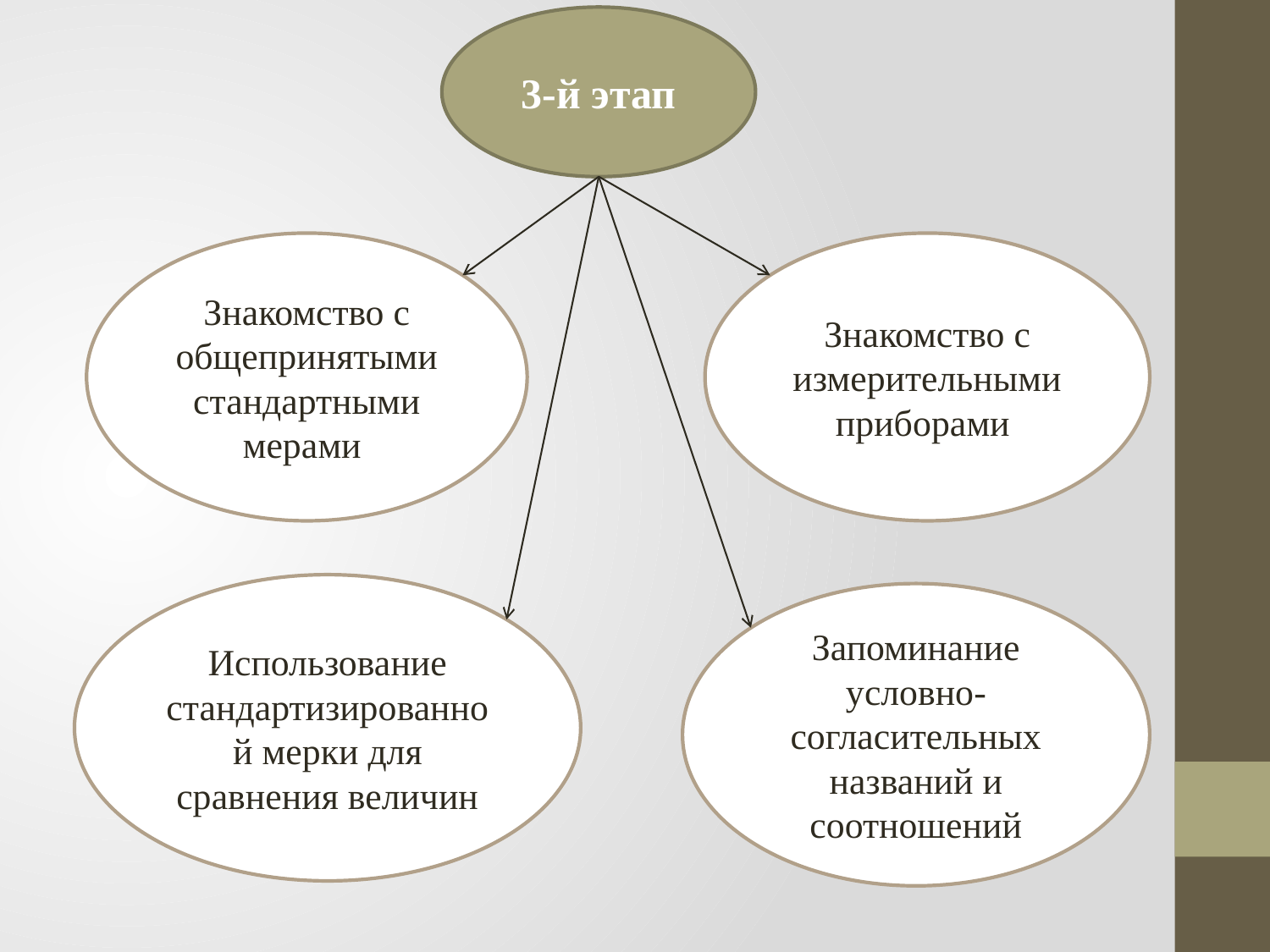

3-й этап
Знакомство с общепринятыми стандартными мерами
Знакомство с измерительными приборами
Использование стандартизированной мерки для сравнения величин
Запоминание условно-согласительных названий и соотношений